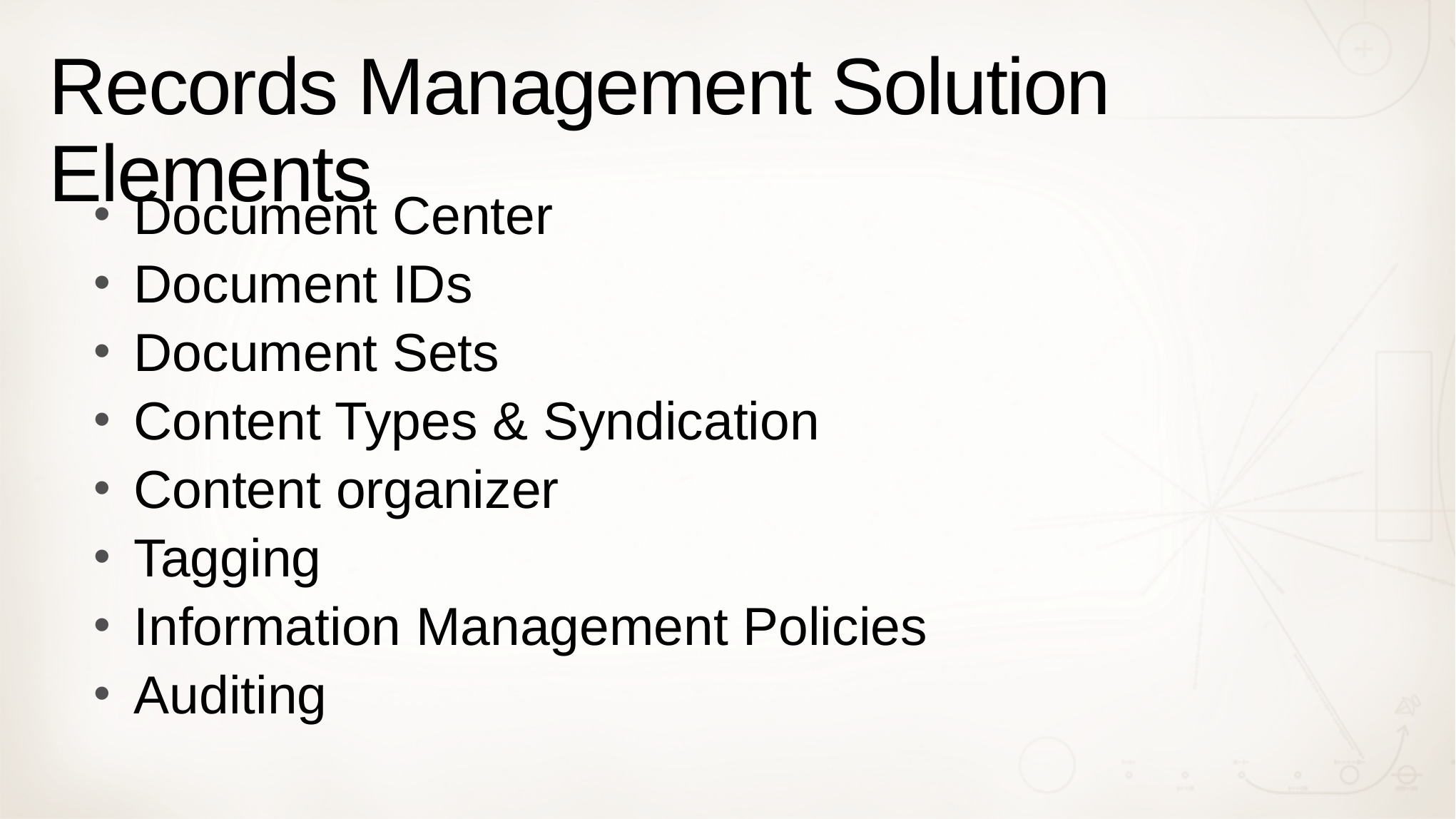

# Records Management Solution Elements
Document Center
Document IDs
Document Sets
Content Types & Syndication
Content organizer
Tagging
Information Management Policies
Auditing